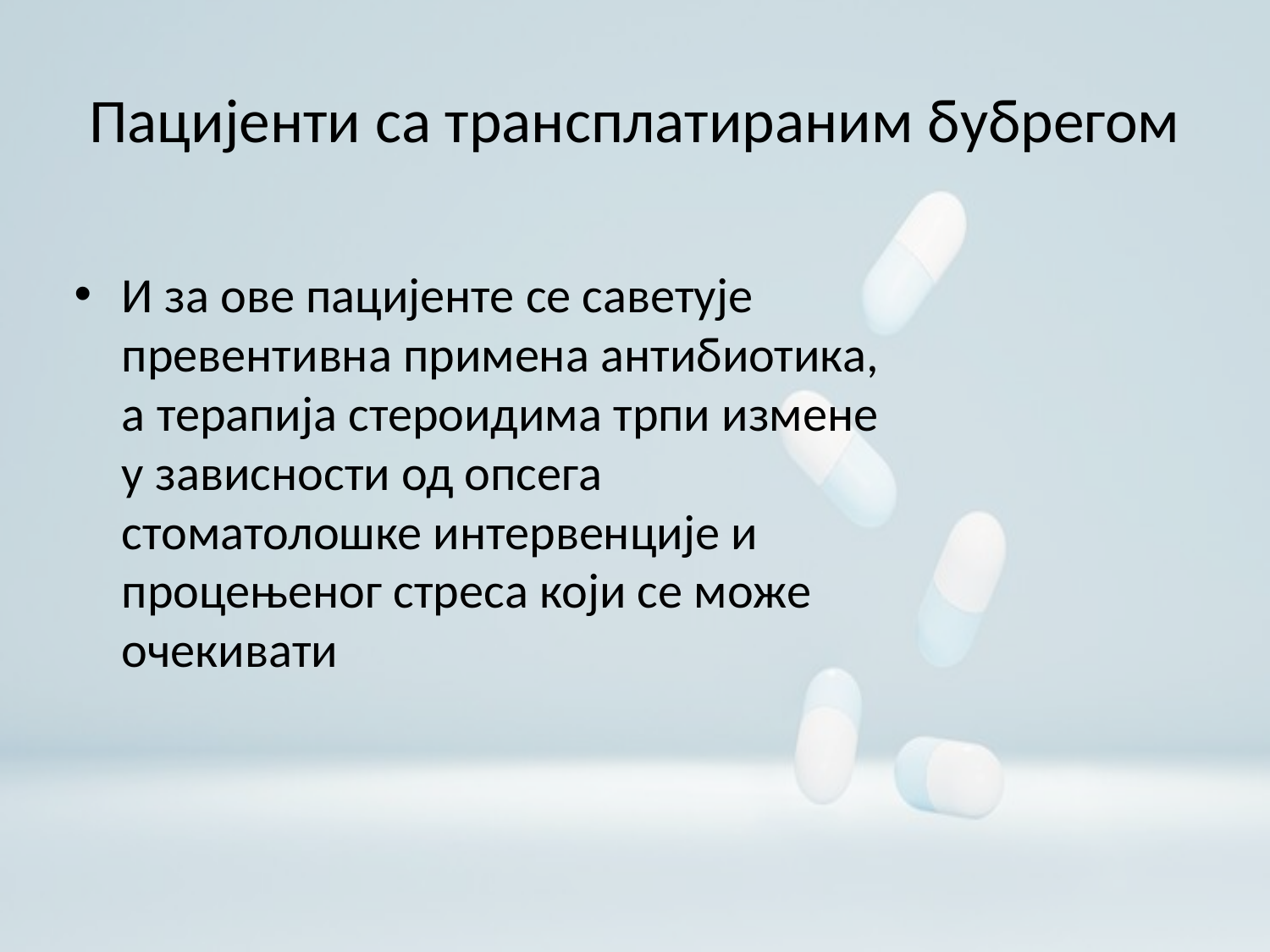

# Пацијенти са трансплатираним бубрегом
И за ове пацијенте се саветује превентивна примена антибиотика, а терапија стероидима трпи измене у зависности од опсега стоматолошке интервенције и процењеног стреса који се може очекивати